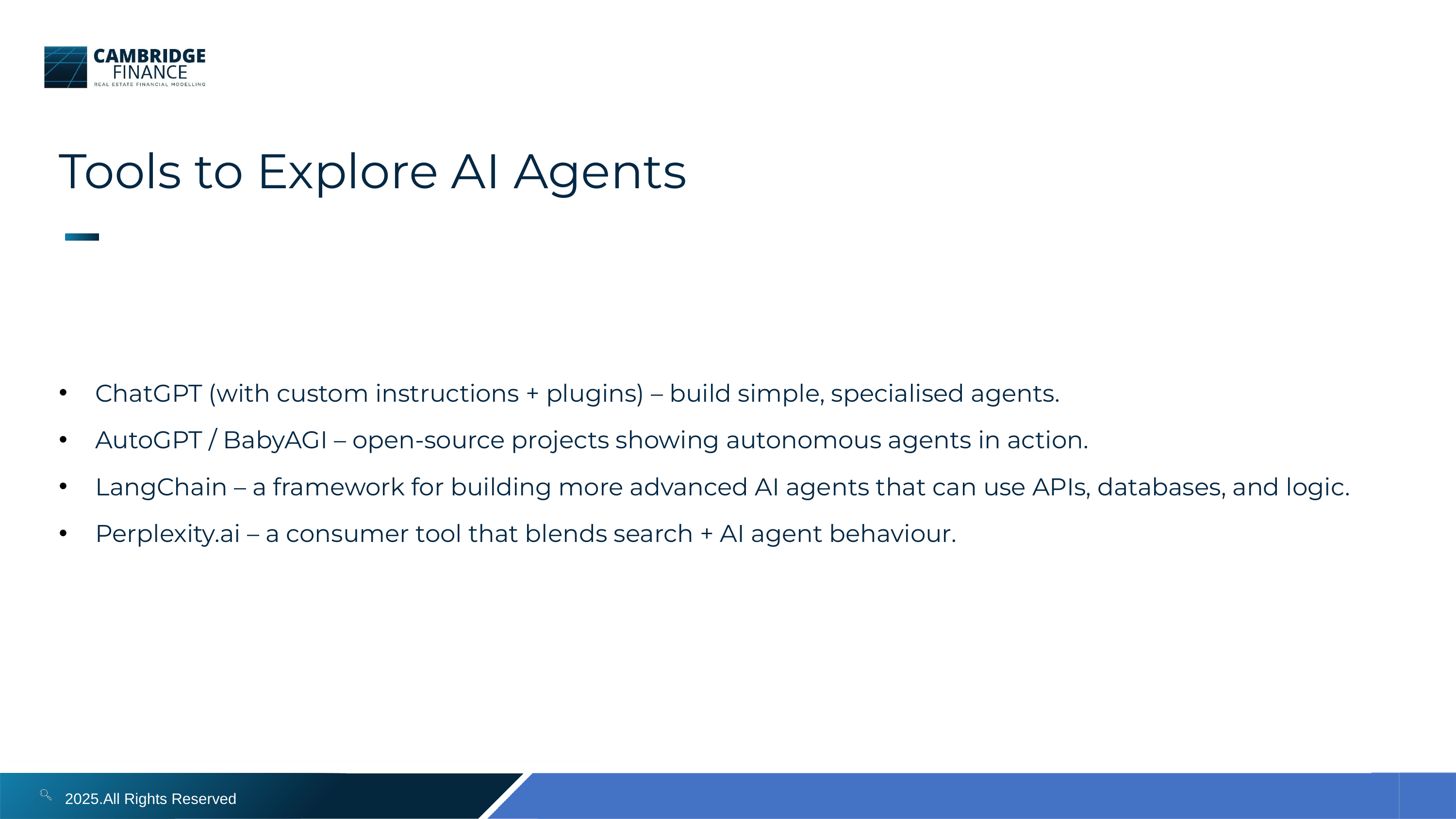

Tools to Explore AI Agents

ChatGPT (with custom instructions + plugins) – build simple, specialised agents.
AutoGPT / BabyAGI – open-source projects showing autonomous agents in action.
LangChain – a framework for building more advanced AI agents that can use APIs, databases, and logic.
Perplexity.ai – a consumer tool that blends search + AI agent behaviour.

2025.All Rights Reserved